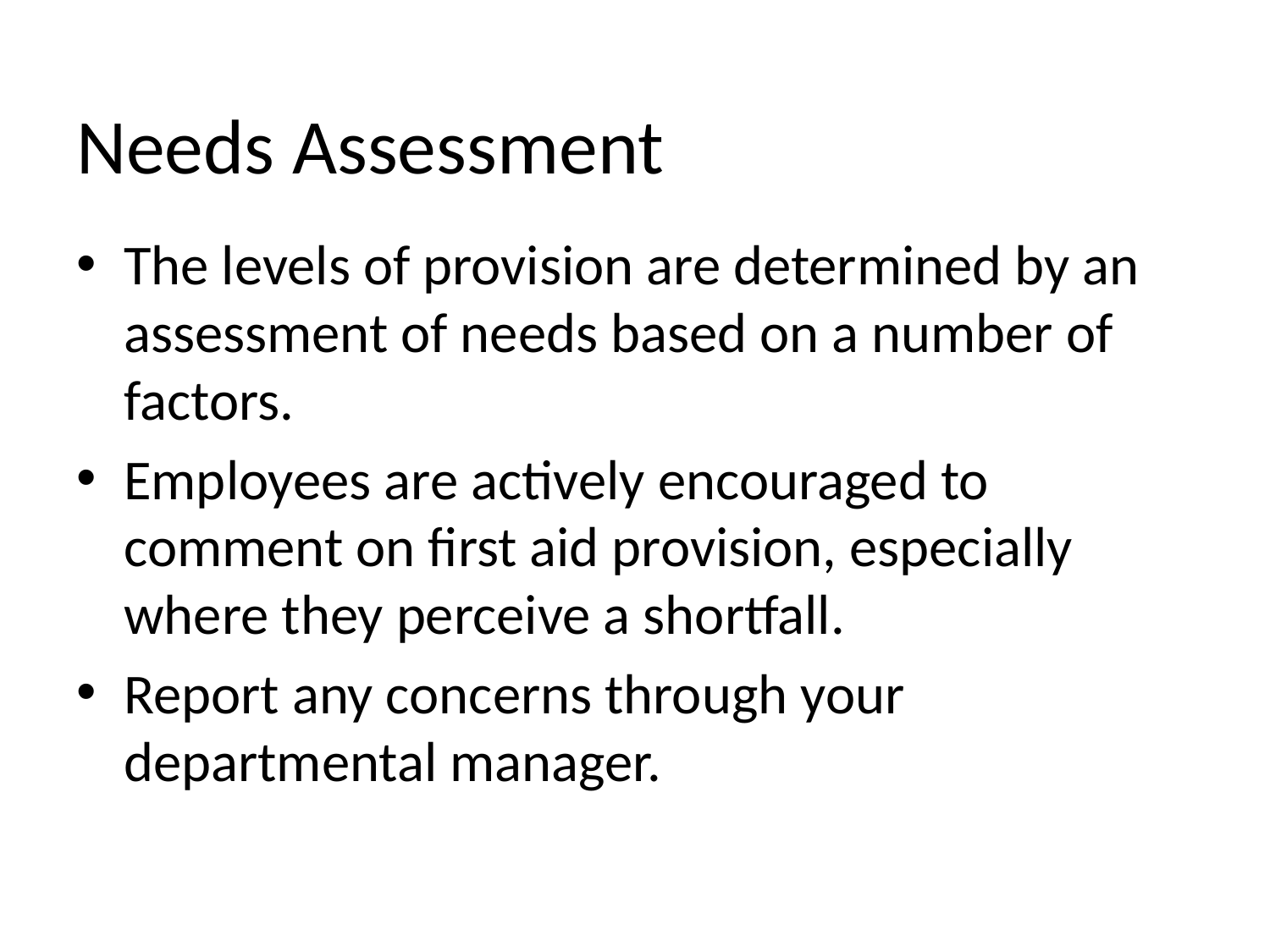

# Needs Assessment
The levels of provision are determined by an assessment of needs based on a number of factors.
Employees are actively encouraged to comment on first aid provision, especially where they perceive a shortfall.
Report any concerns through your departmental manager.